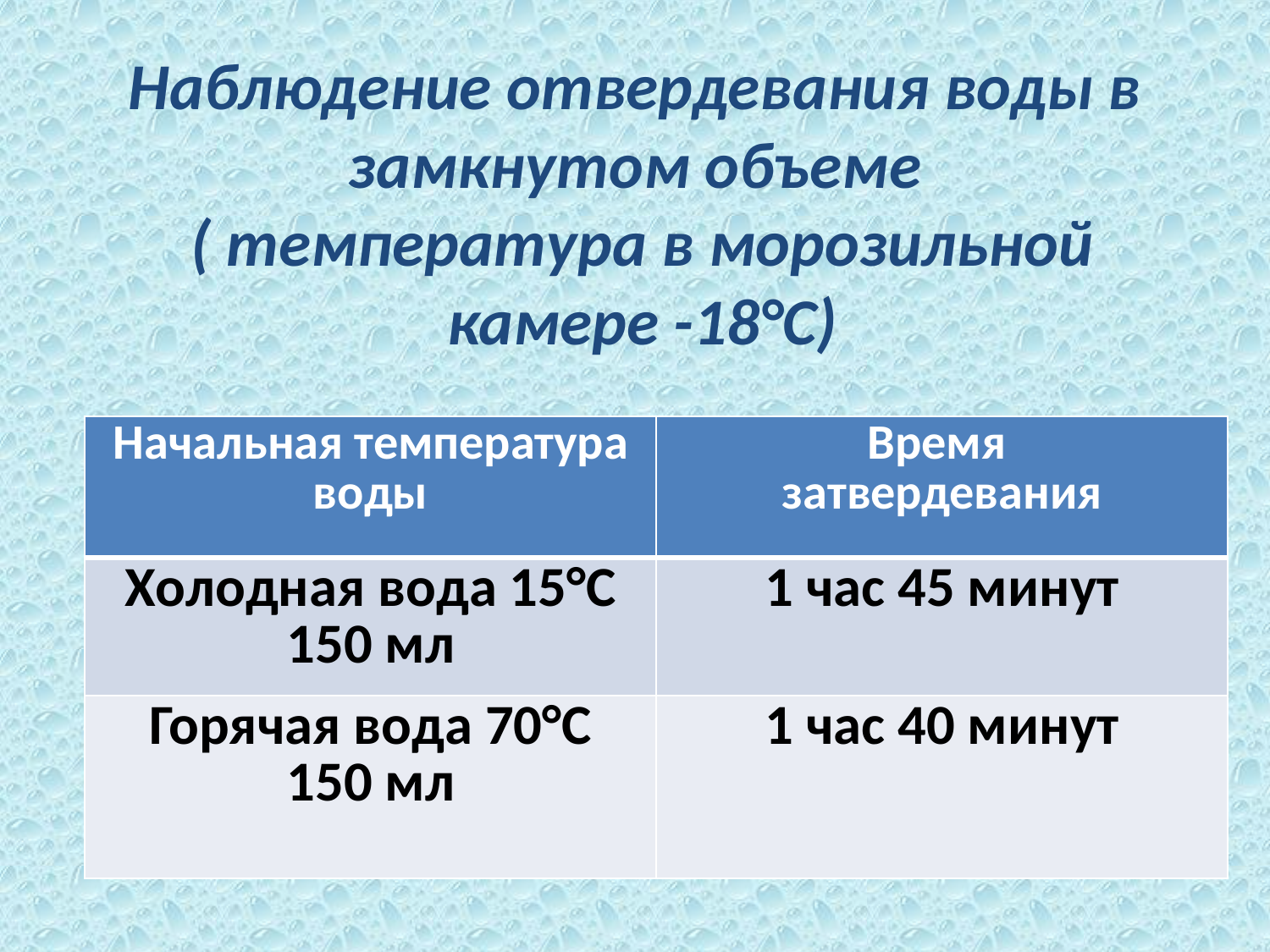

# Наблюдение отвердевания воды в замкнутом объеме ( температура в морозильной камере -18°С)
| Начальная температура воды | Время затвердевания |
| --- | --- |
| Холодная вода 15°С 150 мл | 1 час 45 минут |
| Горячая вода 70°С 150 мл | 1 час 40 минут |